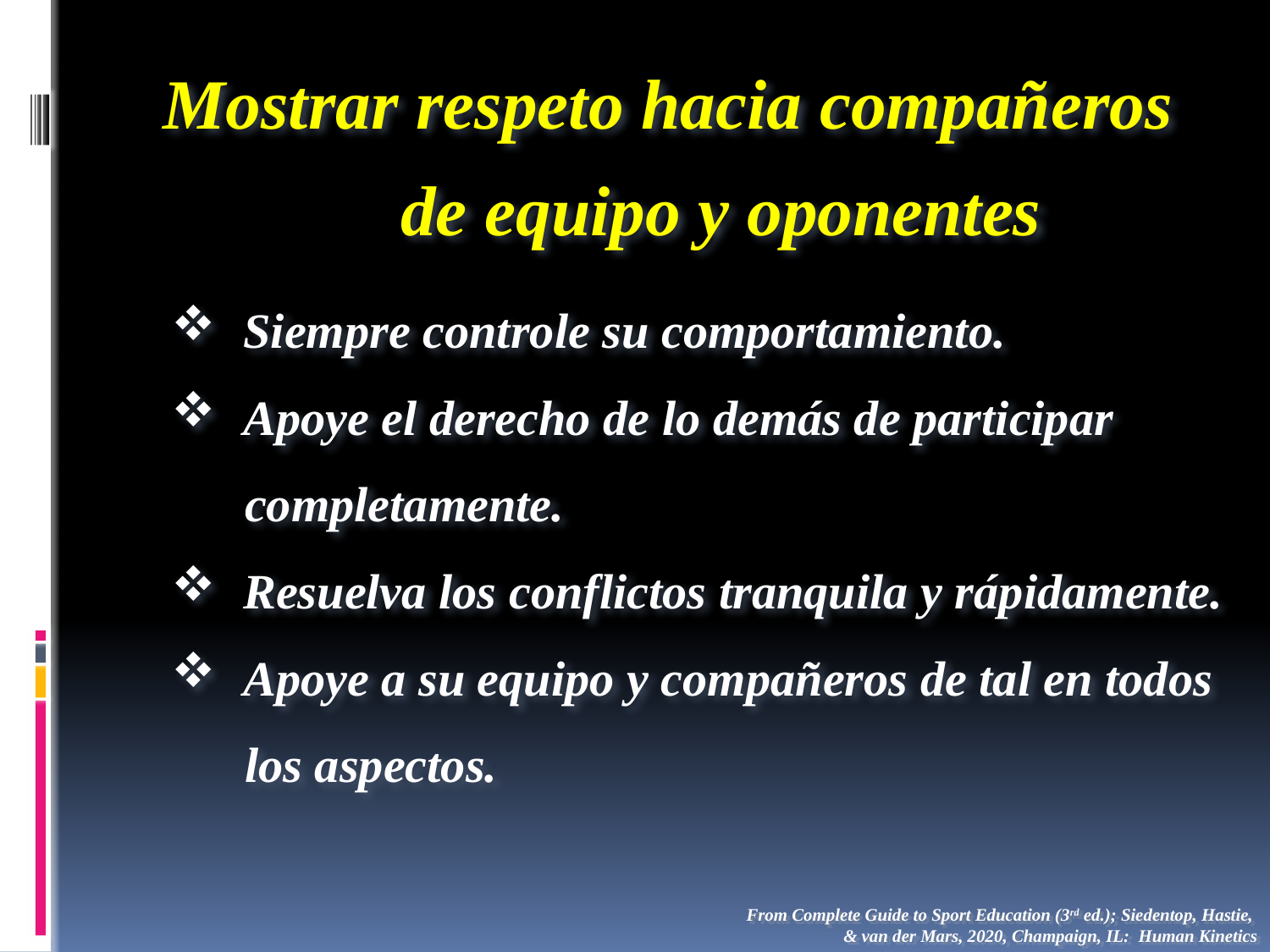

Mostrar respeto hacia compañeros
     de equipo y oponentes

  Siempre controle su comportamiento.
  Apoye el derecho de lo demás de participar
      completamente.
  Resuelva los conflictos tranquila y rápidamente.
  Apoye a su equipo y compañeros de tal en todos
      los aspectos.

From Complete Guide to Sport Education (3rd ed.); Siedentop, Hastie,
& van der Mars, 2020, Champaign, IL:  Human Kinetics